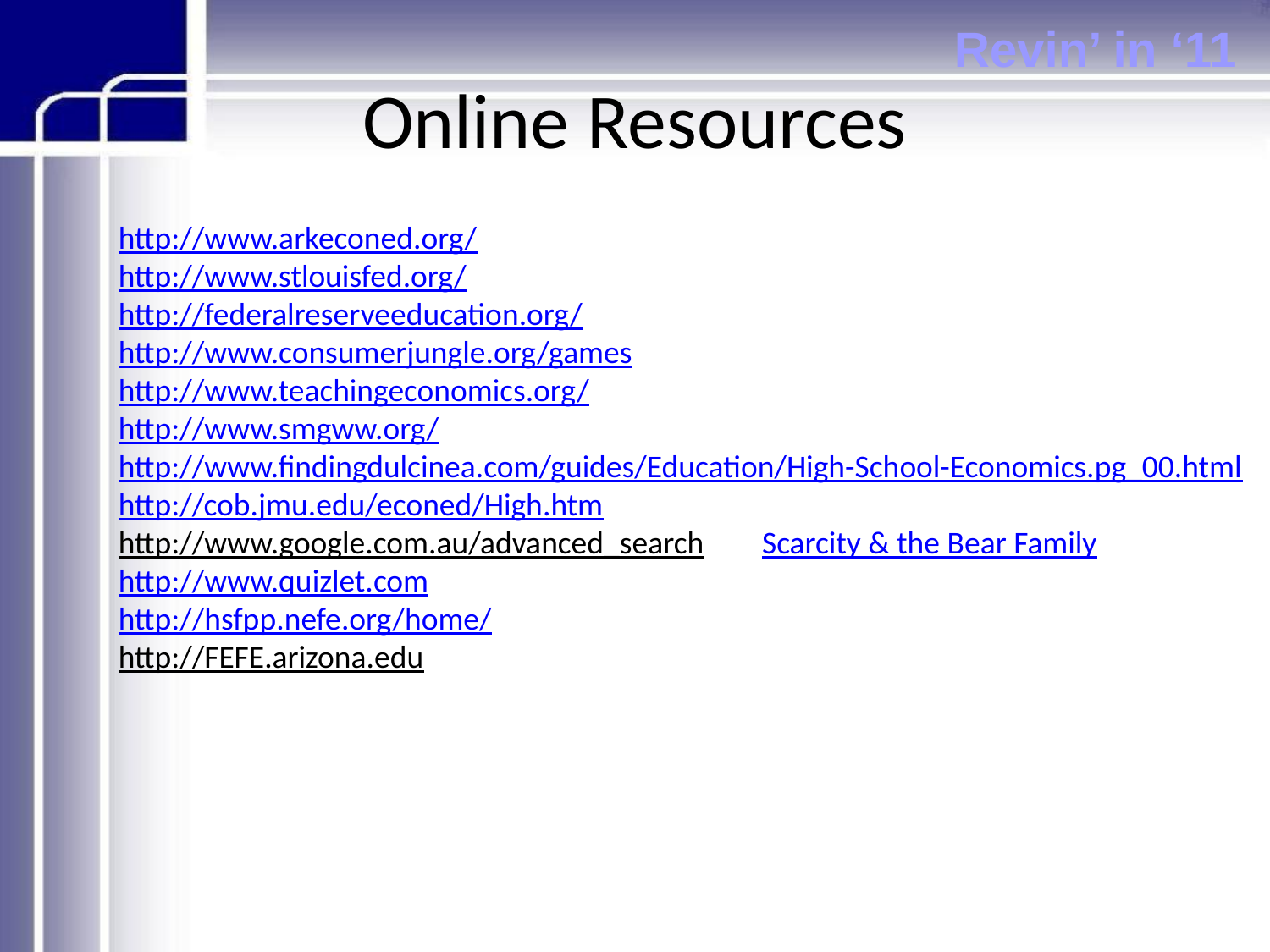

# Online Resources
http://www.arkeconed.org/
http://www.stlouisfed.org/
http://federalreserveeducation.org/
http://www.consumerjungle.org/games
http://www.teachingeconomics.org/
http://www.smgww.org/
http://www.findingdulcinea.com/guides/Education/High-School-Economics.pg_00.html
http://cob.jmu.edu/econed/High.htm
http://www.google.com.au/advanced_search        Scarcity & the Bear Family
http://www.quizlet.com
http://hsfpp.nefe.org/home/
http://FEFE.arizona.edu